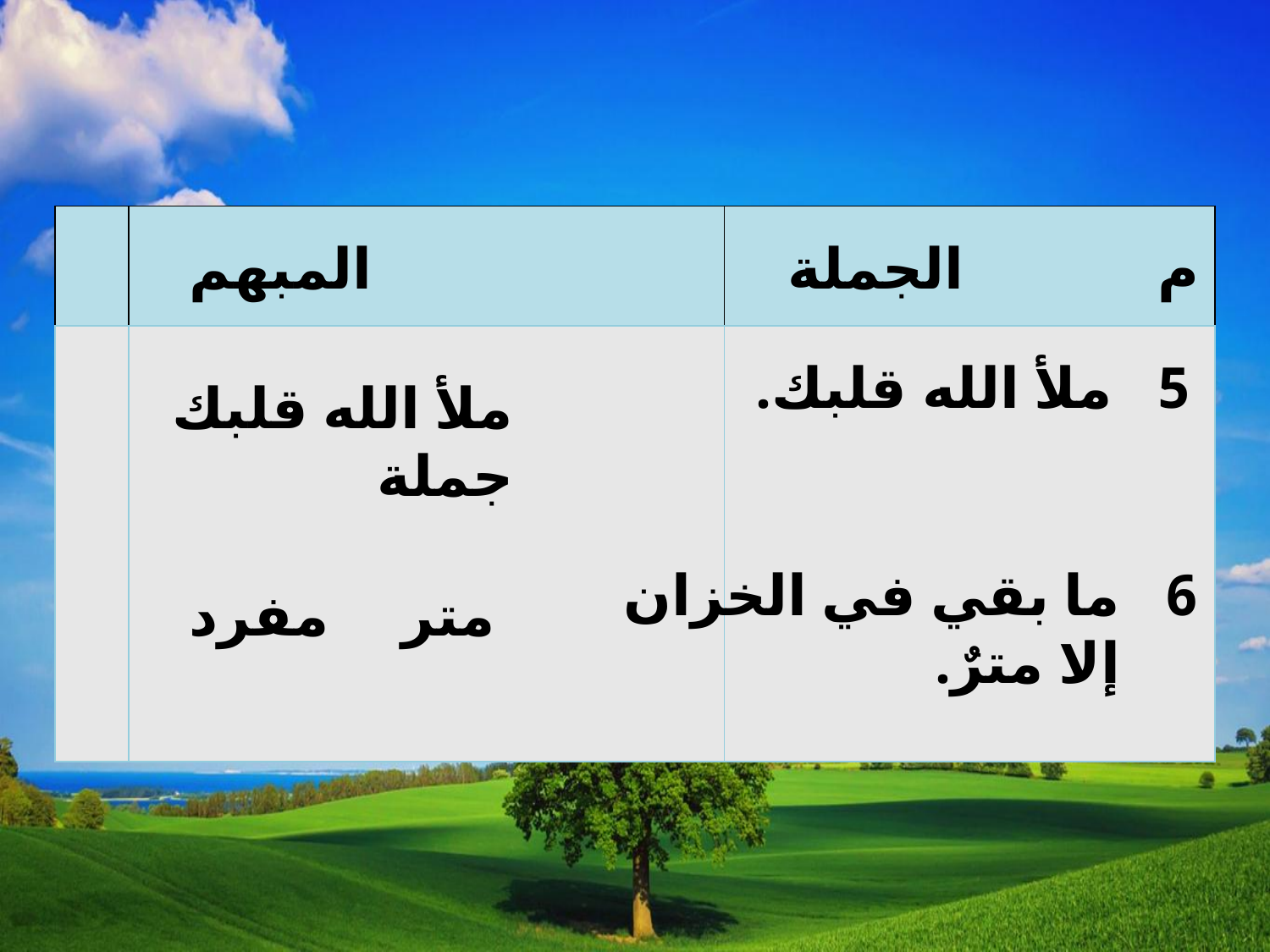

|  |  |  |
| --- | --- | --- |
|  |  |  |
المبهم
الجملة
م
ملأ الله قلبك.
5
ملأ الله قلبك    جملة
ما بقي في الخزان إلا مترٌ.
6
متر     مفرد